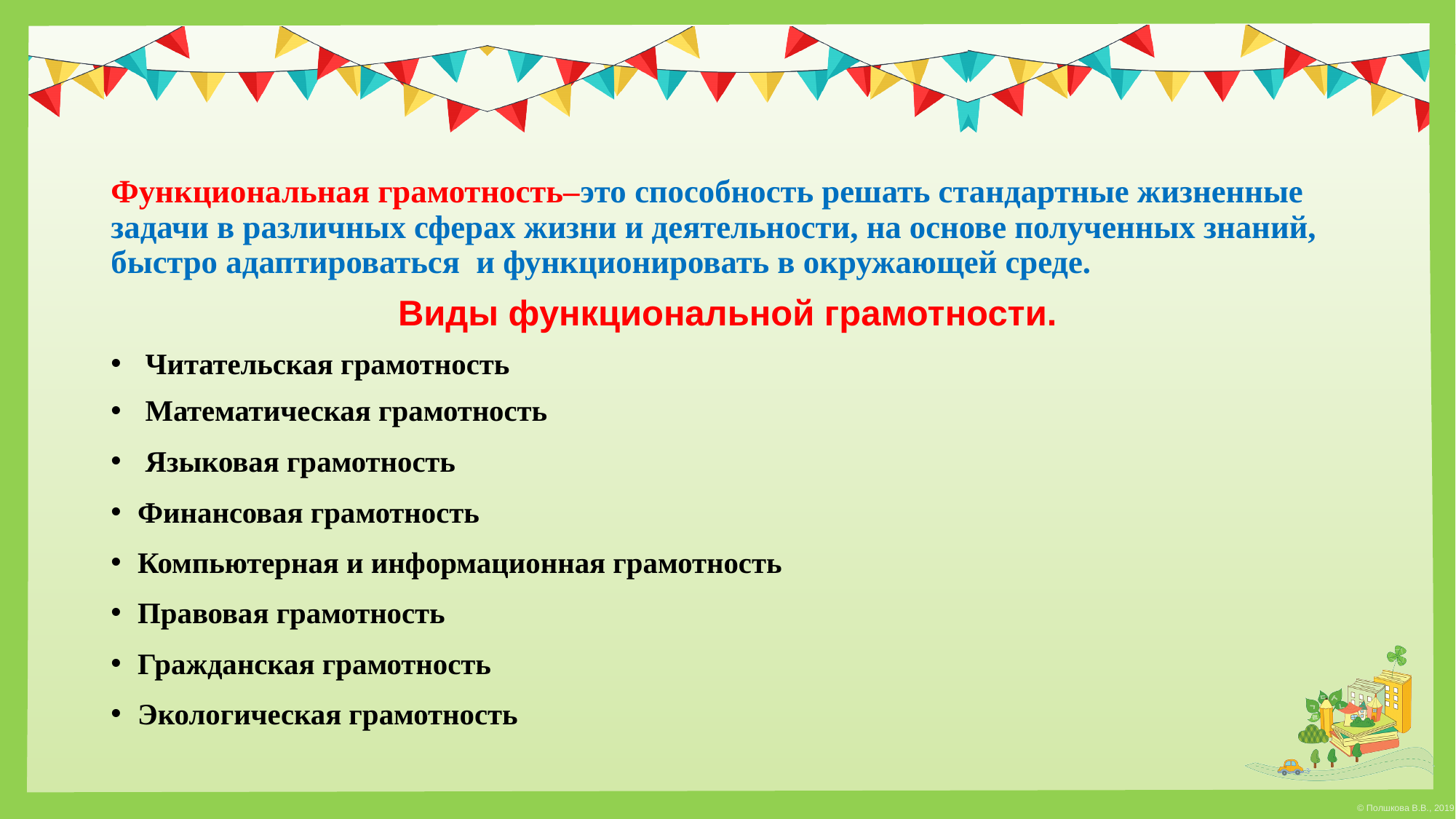

Функциональная грамотность–это способность решать стандартные жизненные задачи в различных сферах жизни и деятельности, на основе полученных знаний, быстро адаптироваться  и функционировать в окружающей среде.
Виды функциональной грамотности.
 Читательская грамотность
 Математическая грамотность
 Языковая грамотность
Финансовая грамотность
Компьютерная и информационная грамотность
Правовая грамотность
Гражданская грамотность
Экологическая грамотность